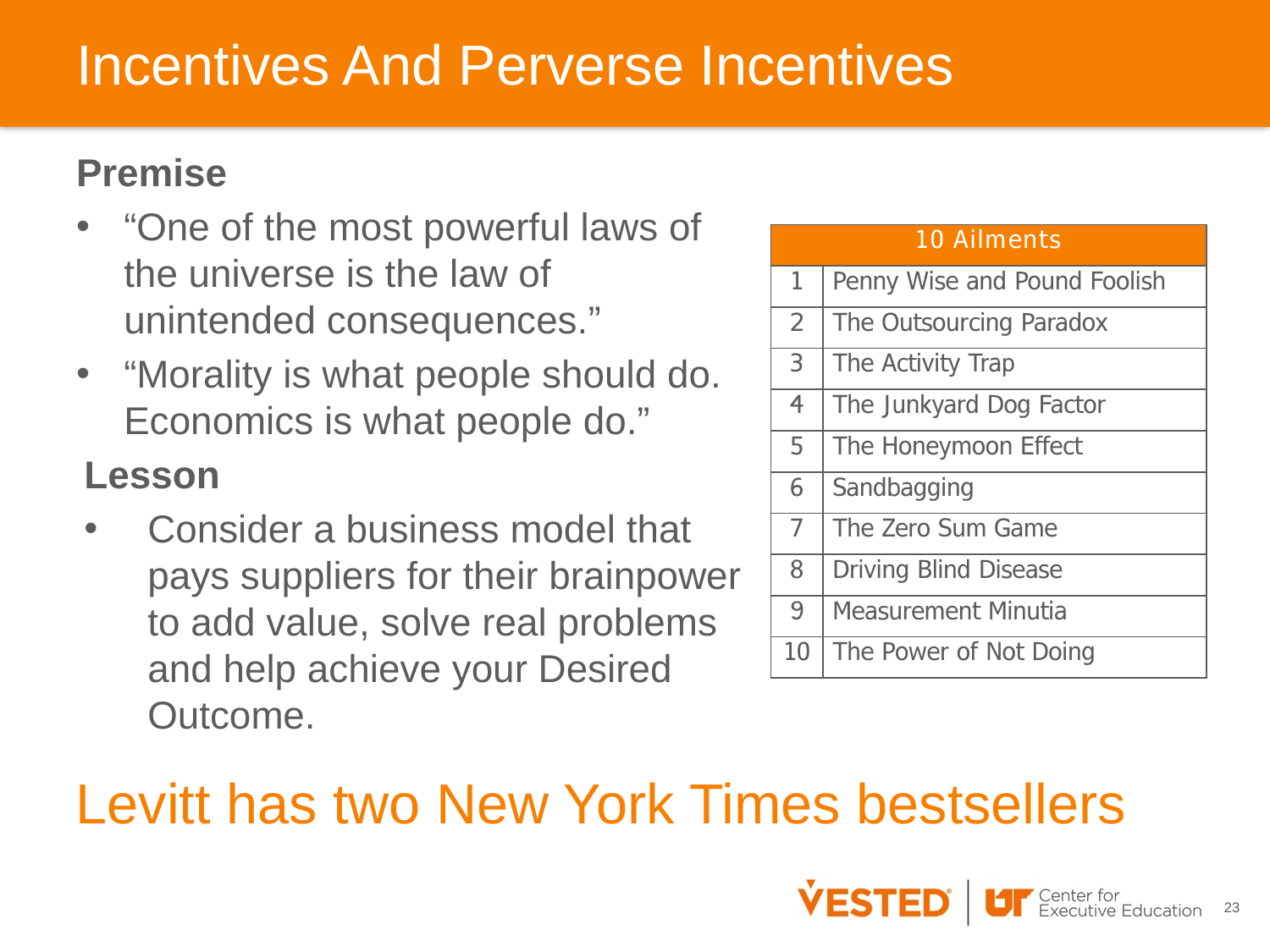

# Incentives And Perverse Incentives
Premise
“One of the most powerful laws of the universe is the law of unintended consequences.”
“Morality is what people should do. Economics is what people do.”
Lesson
Consider a business model that pays suppliers for their brainpower to add value, solve real problems and help achieve your Desired Outcome.

| 10 Ailments |  |
| --- | --- |
| 1 | Penny Wise and Pound Foolish |
| 2 | The Outsourcing Paradox |
| 3 | The Activity Trap |
| 4 | The Junkyard Dog Factor |
| 5 | The Honeymoon Effect |
| 6 | Sandbagging |
| 7 | The Zero Sum Game |
| 8 | Driving Blind Disease |
| 9 | Measurement Minutia |
| 10 | The Power of Not Doing |
Levitt has two New York Times bestsellers
23